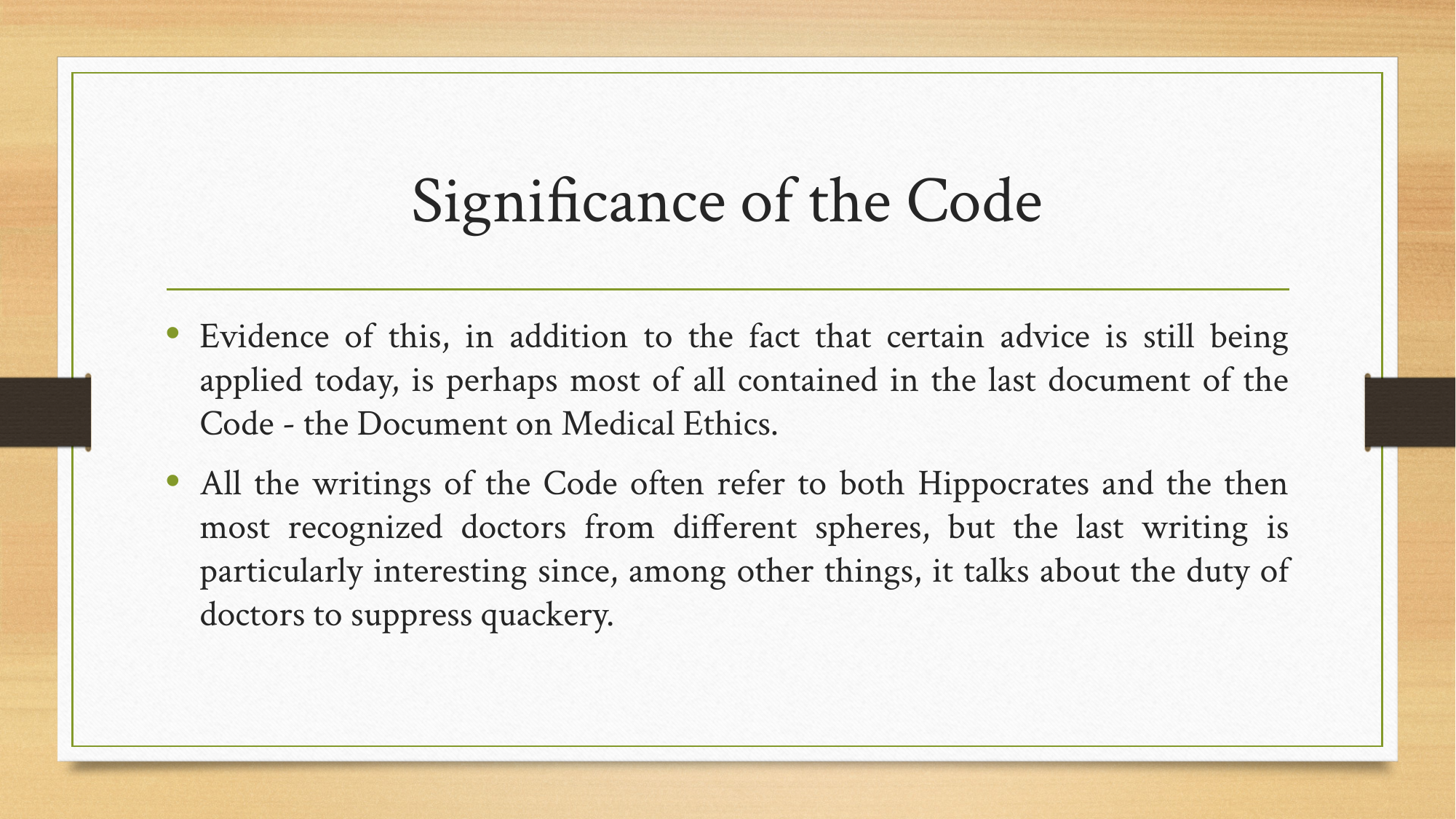

# Significance of the Code
Evidence of this, in addition to the fact that certain advice is still being applied today, is perhaps most of all contained in the last document of the Code - the Document on Medical Ethics.
All the writings of the Code often refer to both Hippocrates and the then most recognized doctors from different spheres, but the last writing is particularly interesting since, among other things, it talks about the duty of doctors to suppress quackery.